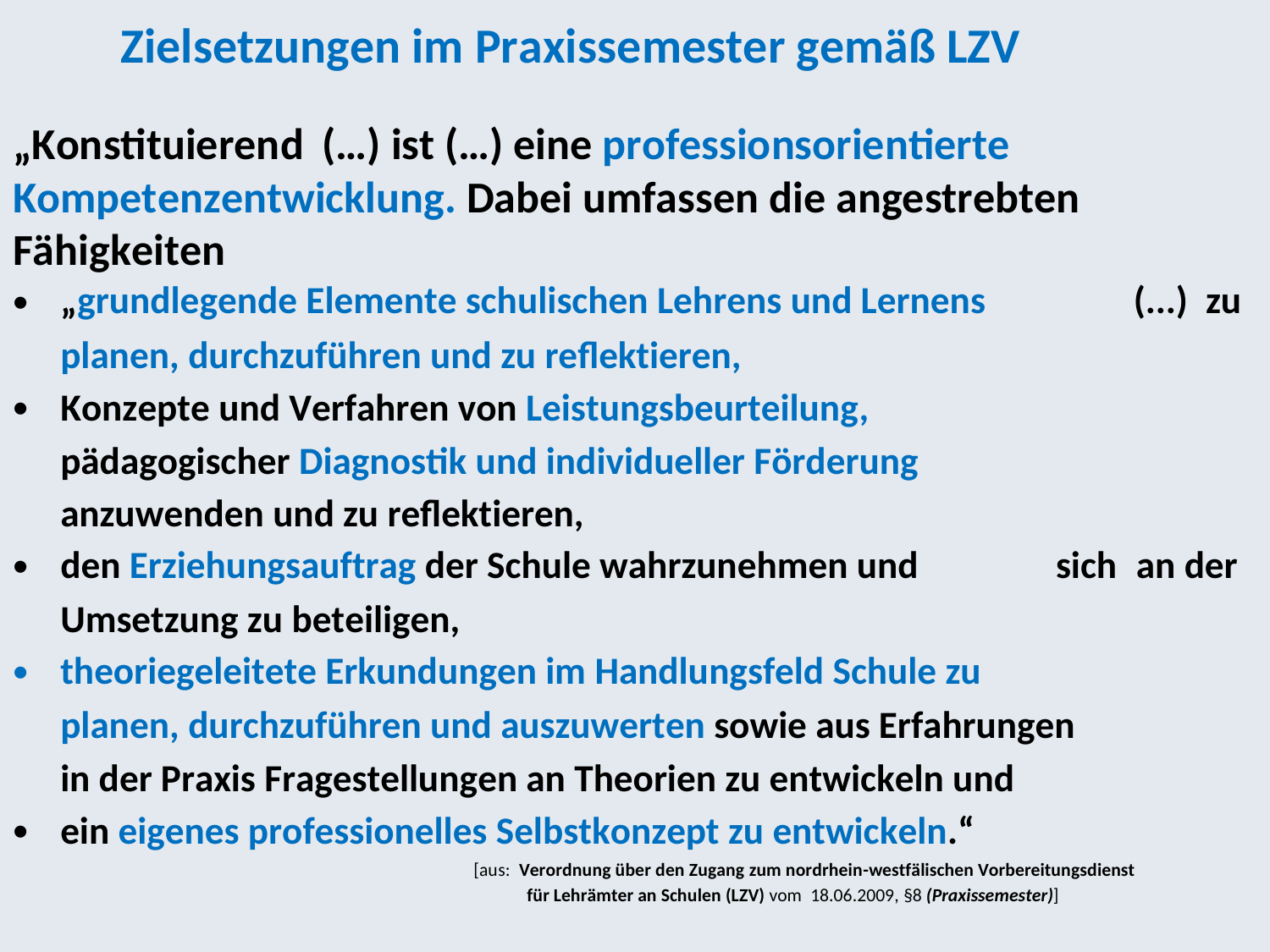

Zielsetzungen im Praxissemester gemäß LZV
„Konstituierend (…) ist (…) eine professionsorientierte Kompetenzentwicklung. Dabei umfassen die angestrebten Fähigkeiten
•
„grundlegende Elemente schulischen Lehrens und Lernens
planen, durchzuführen und zu reflektieren,
Konzepte und Verfahren von Leistungsbeurteilung,
pädagogischer Diagnostik und individueller Förderung
anzuwenden und zu reflektieren,
(...)
zu
•
•
den Erziehungsauftrag der Schule wahrzunehmen und
Umsetzung zu beteiligen,
sich
an der
•
theoriegeleitete Erkundungen im Handlungsfeld Schule zu
planen, durchzuführen und auszuwerten sowie aus Erfahrungen
in der Praxis Fragestellungen an Theorien zu entwickeln und
ein eigenes professionelles Selbstkonzept zu entwickeln.“
[aus: Verordnung über den Zugang zum nordrhein-westfälischen Vorbereitungsdienst
•
für Lehrämter an Schulen (LZV) vom  18.06.2009, §8 (Praxissemester)]